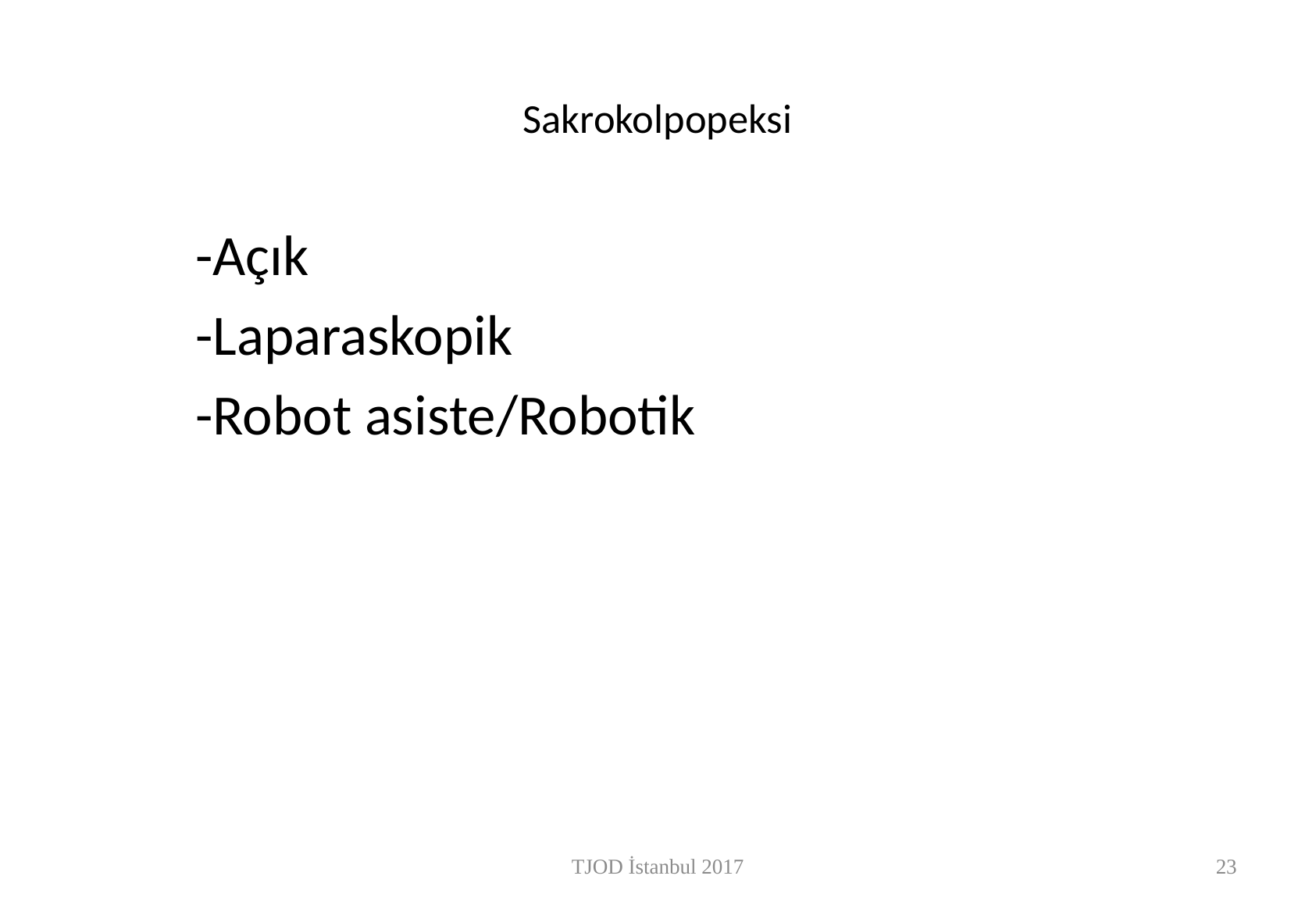

# Sakrokolpopeksi
	-Açık
	-Laparaskopik
	-Robot asiste/Robotik
TJOD İstanbul 2017
23